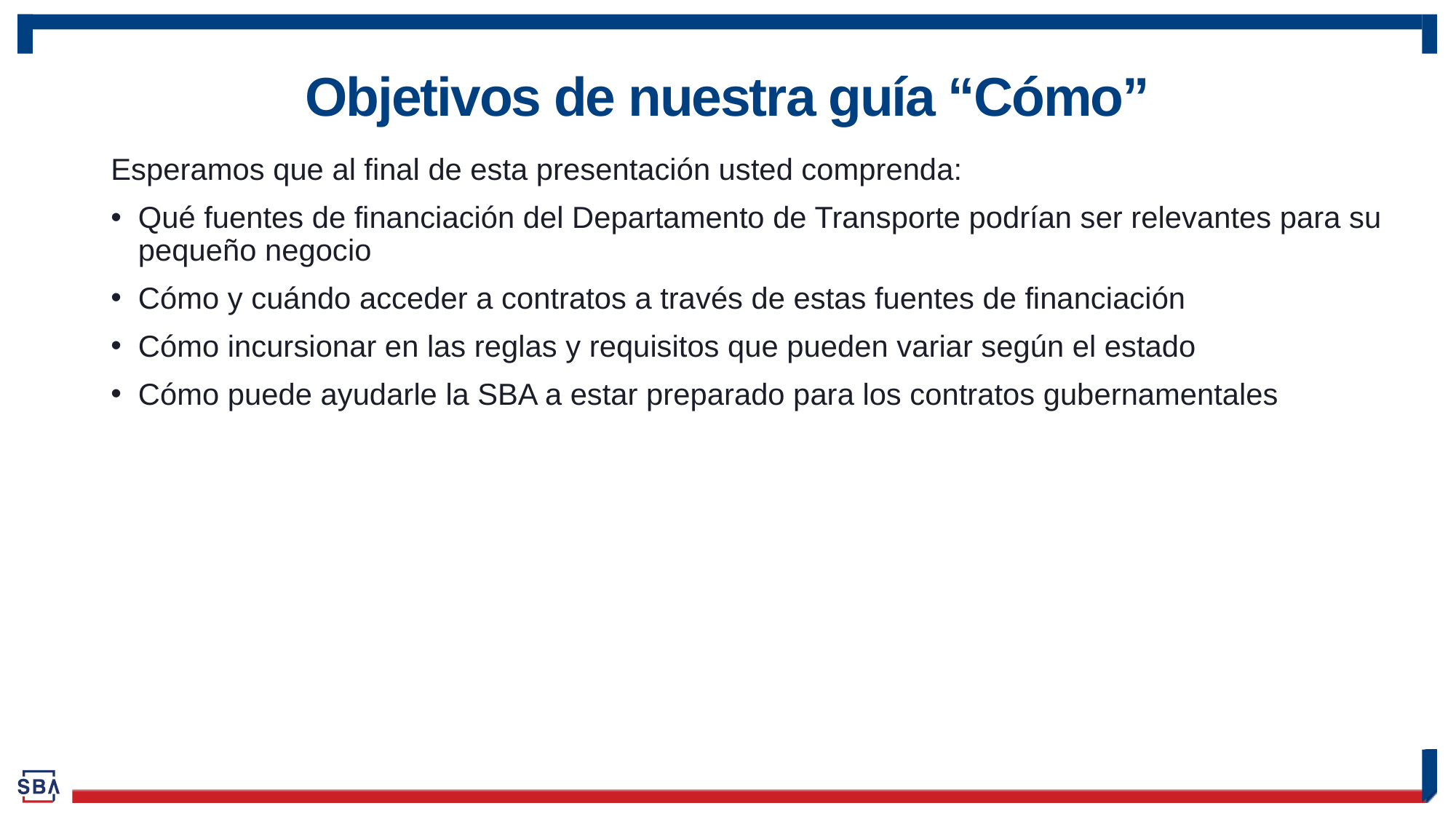

# Objetivos de nuestra guía “Cómo”
Esperamos que al final de esta presentación usted comprenda:
Qué fuentes de financiación del Departamento de Transporte podrían ser relevantes para su pequeño negocio
Cómo y cuándo acceder a contratos a través de estas fuentes de financiación
Cómo incursionar en las reglas y requisitos que pueden variar según el estado
Cómo puede ayudarle la SBA a estar preparado para los contratos gubernamentales